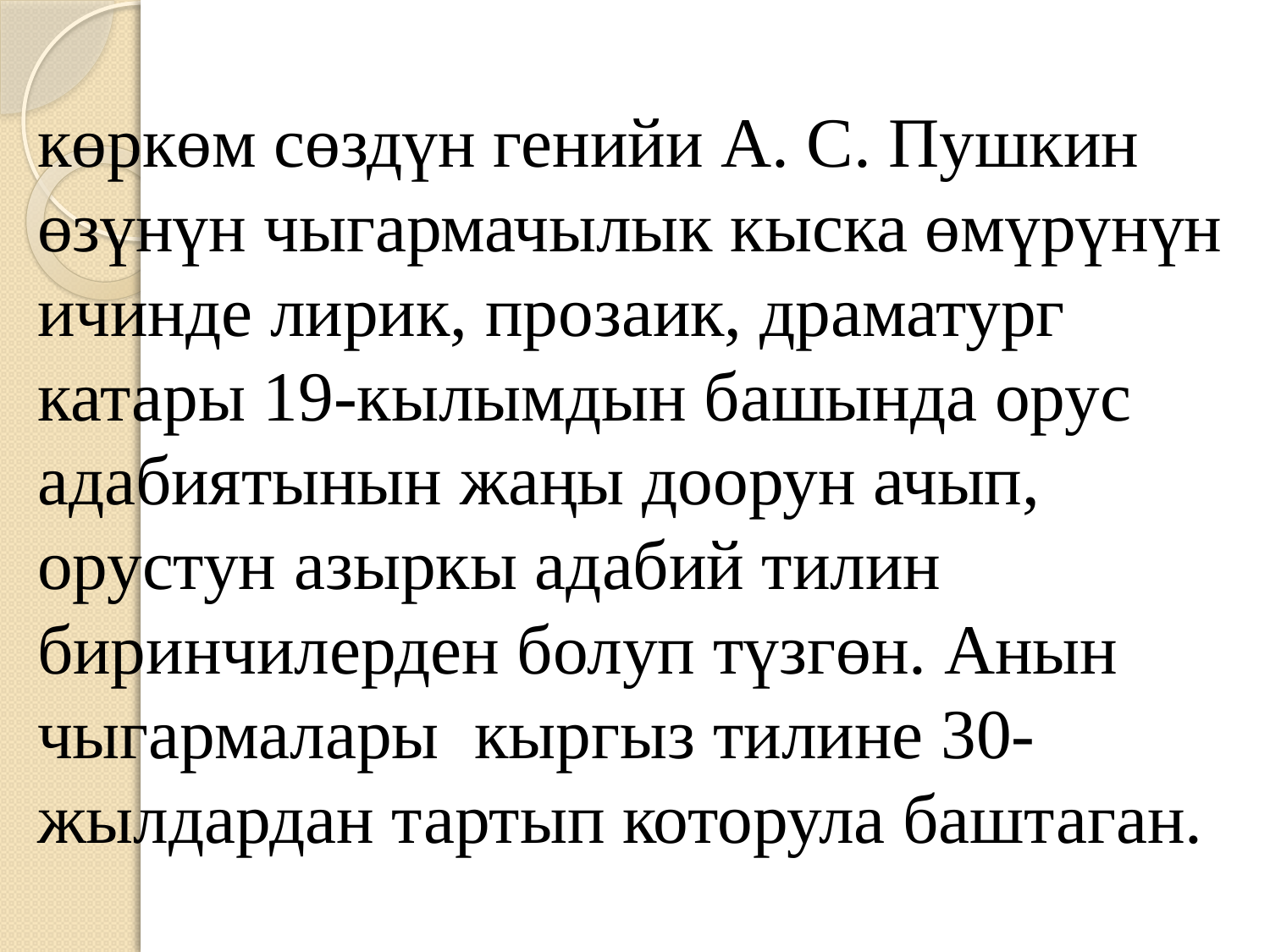

# көркөм сөздүн генийи А. С. Пушкин өзүнүн чыгармачылык кыска өмүрүнүн ичинде лирик, прозаик, драматург катары 19-кылымдын башында орус адабиятынын жаңы доорун ачып, орустун азыркы адабий тилин биринчилерден болуп түзгөн. Анын чыгармалары  кыргыз тилине 30-жылдардан тартып которула баштаган.